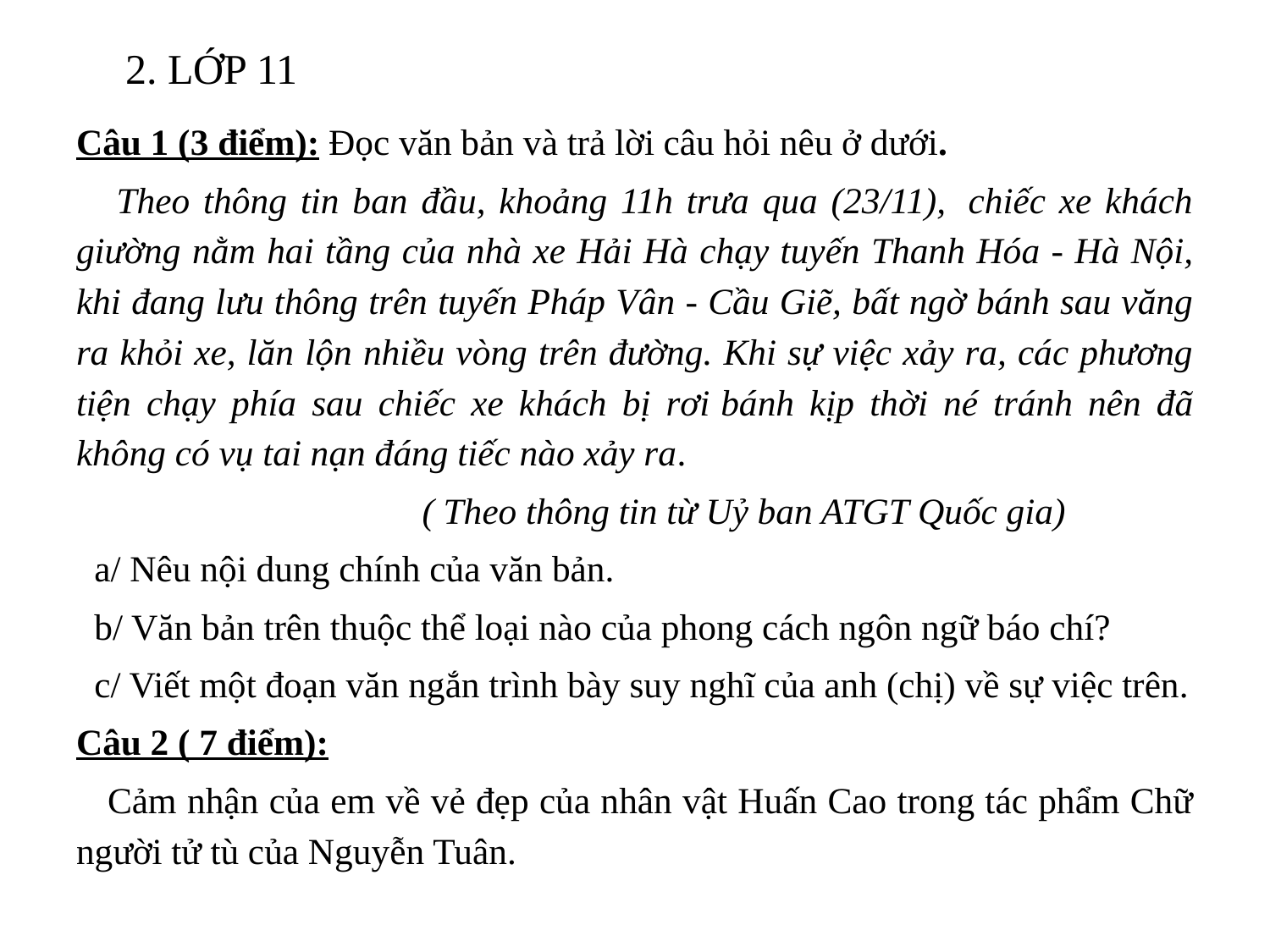

# 2. LỚP 11
Câu 1 (3 điểm): Đọc văn bản và trả lời câu hỏi nêu ở dưới.
   Theo thông tin ban đầu, khoảng 11h trưa qua (23/11),  chiếc xe khách giường nằm hai tầng của nhà xe Hải Hà chạy tuyến Thanh Hóa - Hà Nội, khi đang lưu thông trên tuyến Pháp Vân - Cầu Giẽ, bất ngờ bánh sau văng ra khỏi xe, lăn lộn nhiều vòng trên đường. Khi sự việc xảy ra, các phương tiện chạy phía sau chiếc xe khách bị rơi bánh kịp thời né tránh nên đã không có vụ tai nạn đáng tiếc nào xảy ra.
                                      ( Theo thông tin từ Uỷ ban ATGT Quốc gia)
  a/ Nêu nội dung chính của văn bản.
  b/ Văn bản trên thuộc thể loại nào của phong cách ngôn ngữ báo chí?
  c/ Viết một đoạn văn ngắn trình bày suy nghĩ của anh (chị) về sự việc trên.
Câu 2 ( 7 điểm):
   Cảm nhận của em về vẻ đẹp của nhân vật Huấn Cao trong tác phẩm Chữ người tử tù của Nguyễn Tuân.